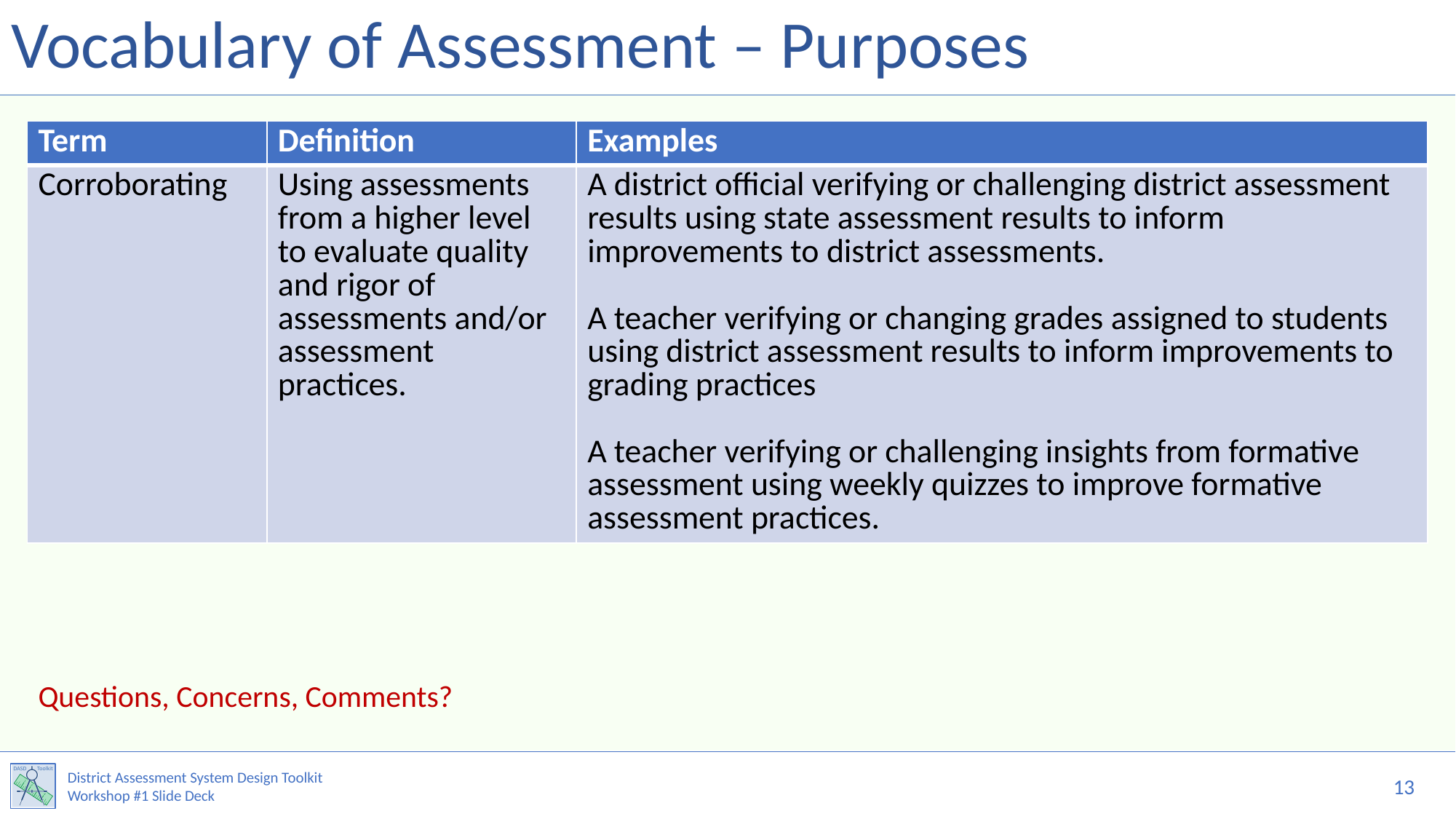

# Vocabulary of Assessment – Purposes
| Term | Definition | Examples |
| --- | --- | --- |
| Corroborating | Using assessments from a higher level to evaluate quality and rigor of assessments and/or assessment practices. | A district official verifying or challenging district assessment results using state assessment results to inform improvements to district assessments. A teacher verifying or changing grades assigned to students using district assessment results to inform improvements to grading practices A teacher verifying or challenging insights from formative assessment using weekly quizzes to improve formative assessment practices. |
Questions, Concerns, Comments?